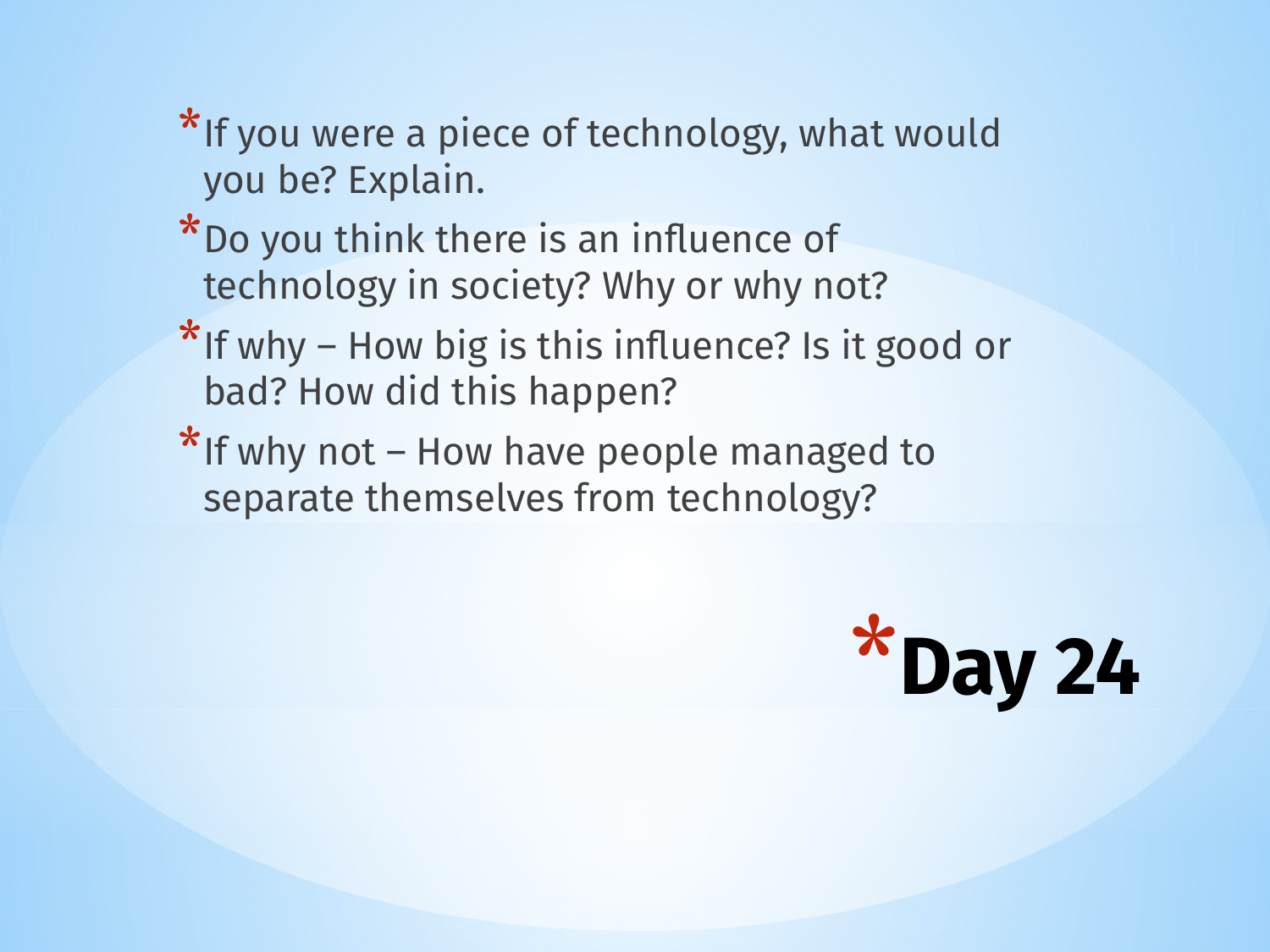

If you were a piece of technology, what would you be? Explain.
Do you think there is an influence of technology in society? Why or why not?
If why – How big is this influence? Is it good or bad? How did this happen?
If why not – How have people managed to separate themselves from technology?
# Day 24